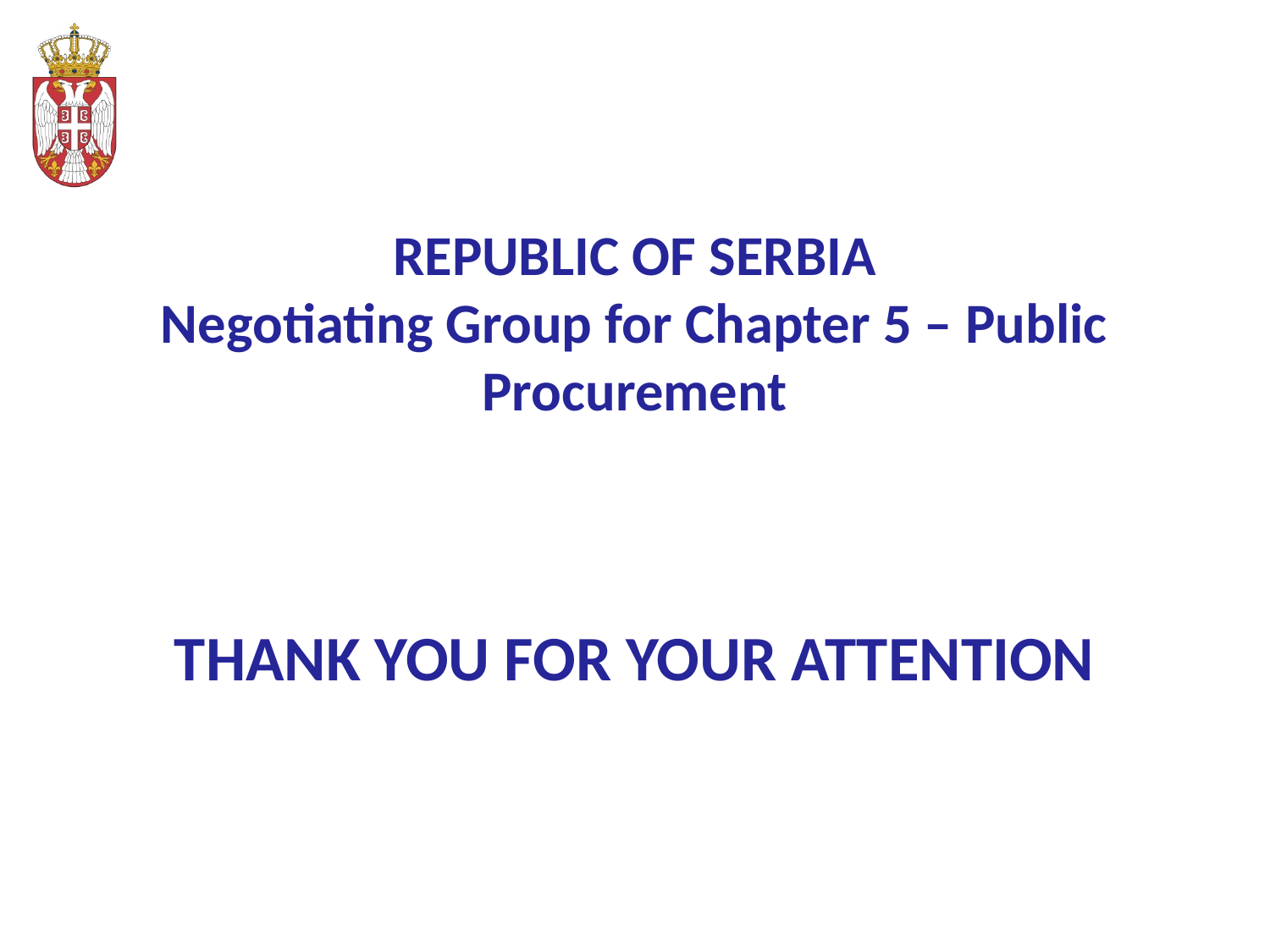

# REPUBLIC OF SERBIA Negotiating Group for Chapter 5 – Public Procurement

THANK YOU FOR YOUR ATTENTION